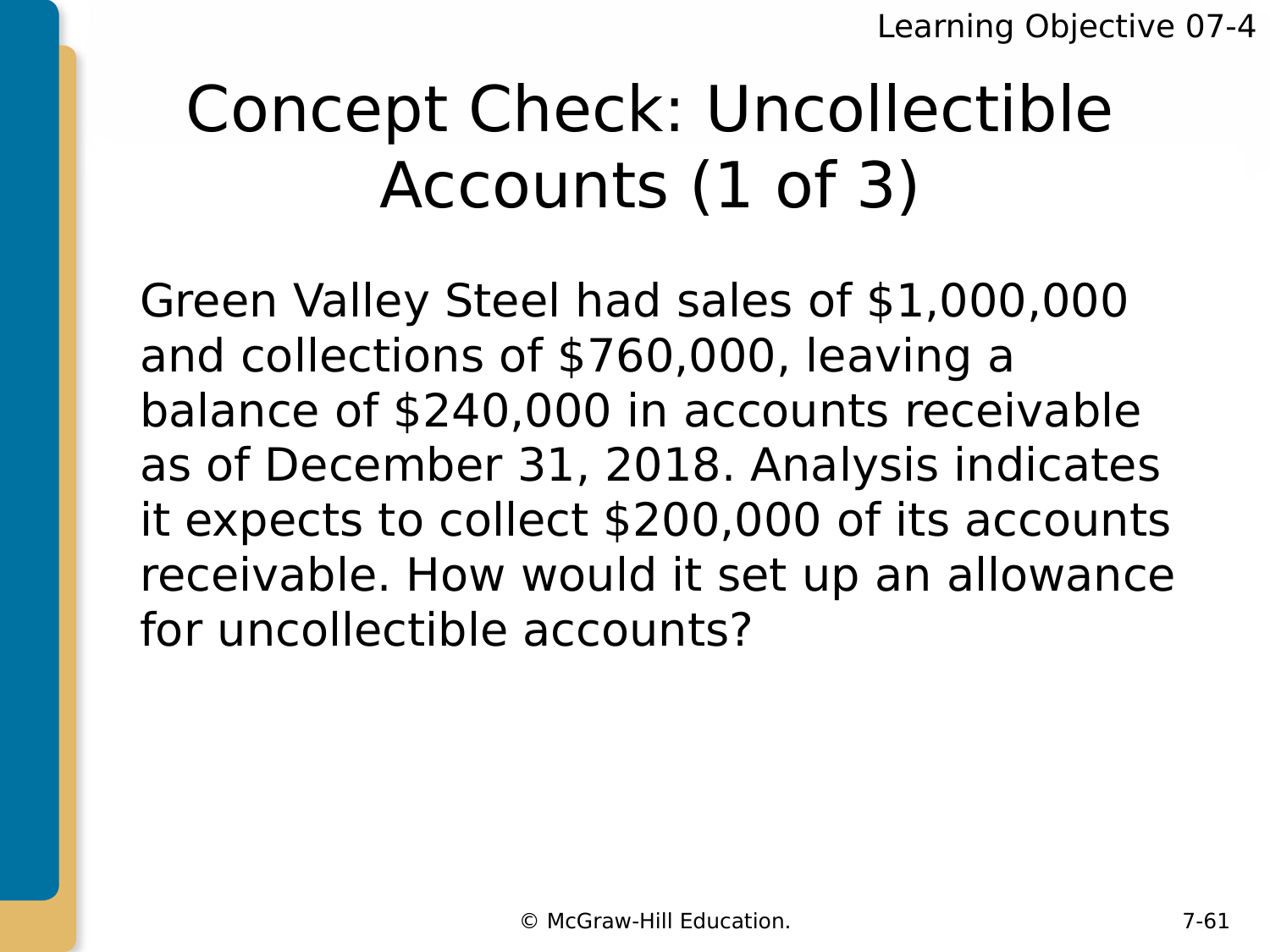

Learning Objective 07-4
# Concept Check: Uncollectible Accounts (1 of 3)
Green Valley Steel had sales of $1,000,000 and collections of $760,000, leaving a balance of $240,000 in accounts receivable as of December 31, 2018. Analysis indicates it expects to collect $200,000 of its accounts receivable. How would it set up an allowance for uncollectible accounts?